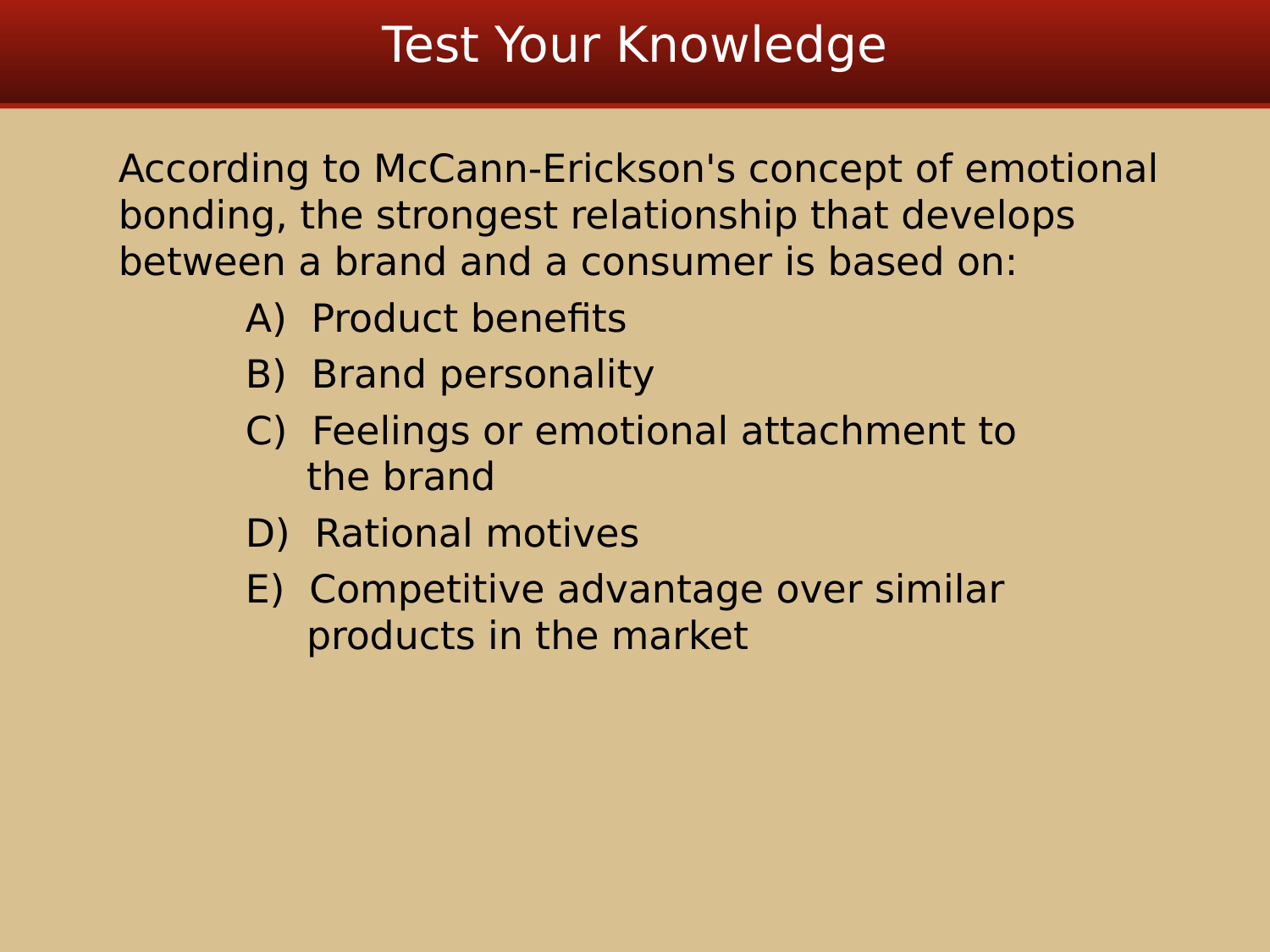

# Test Your Knowledge

According to McCann-Erickson's concept of emotional bonding, the strongest relationship that develops between a brand and a consumer is based on:
	A)  Product benefits
	B)  Brand personality
	C)  Feelings or emotional attachment to
	     the brand
	D)  Rational motives
	E)  Competitive advantage over similar 		     products in the market